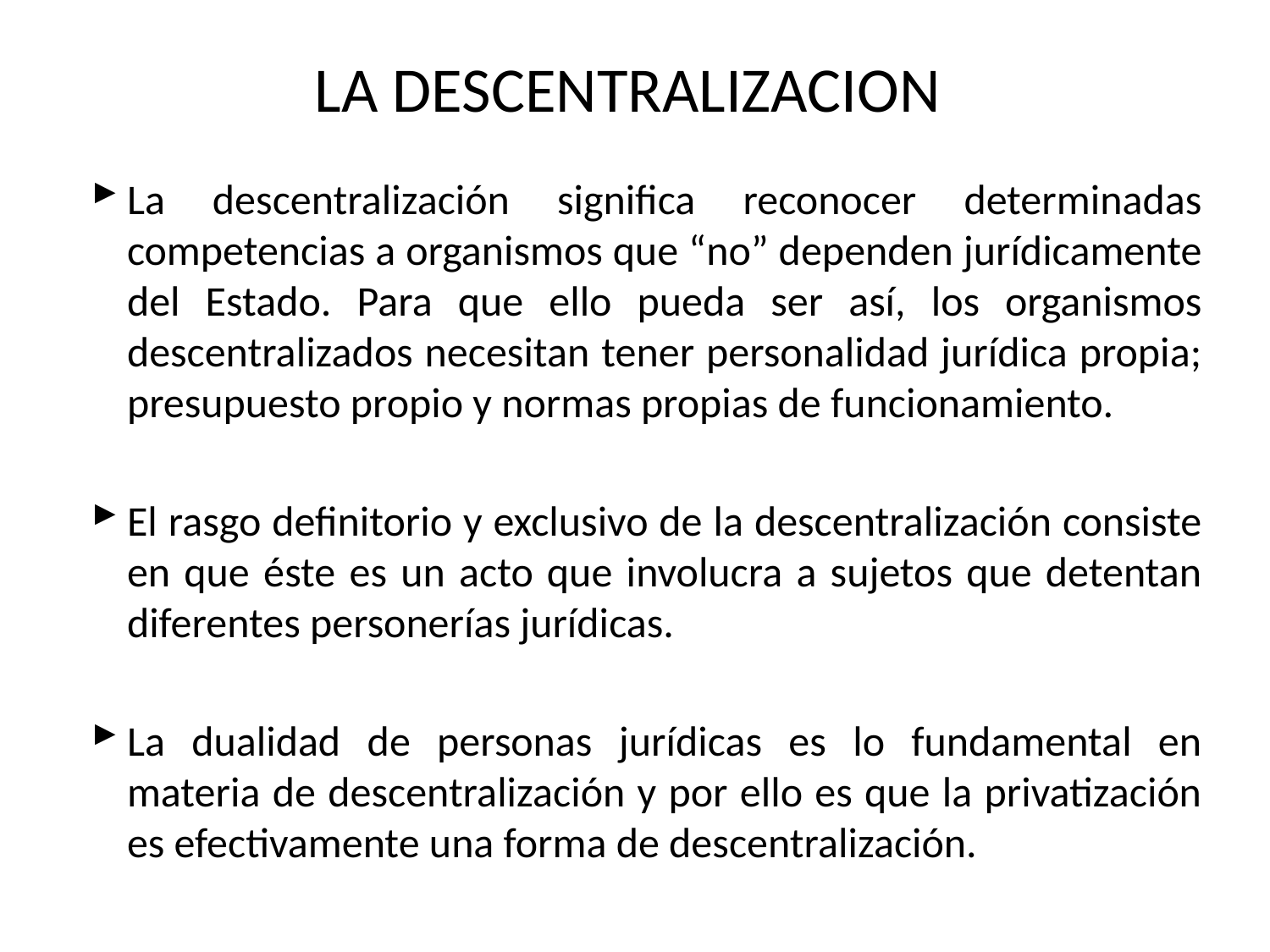

# LA DESCENTRALIZACION
La descentralización significa reconocer determinadas competencias a organismos que “no” dependen jurídicamente del Estado. Para que ello pueda ser así, los organismos descentralizados necesitan tener personalidad jurídica propia; presupuesto propio y normas propias de funcionamiento.

El rasgo definitorio y exclusivo de la descentralización consiste en que éste es un acto que involucra a sujetos que detentan diferentes personerías jurídicas.

La dualidad de personas jurídicas es lo fundamental en materia de descentralización y por ello es que la privatización es efectivamente una forma de descentralización.